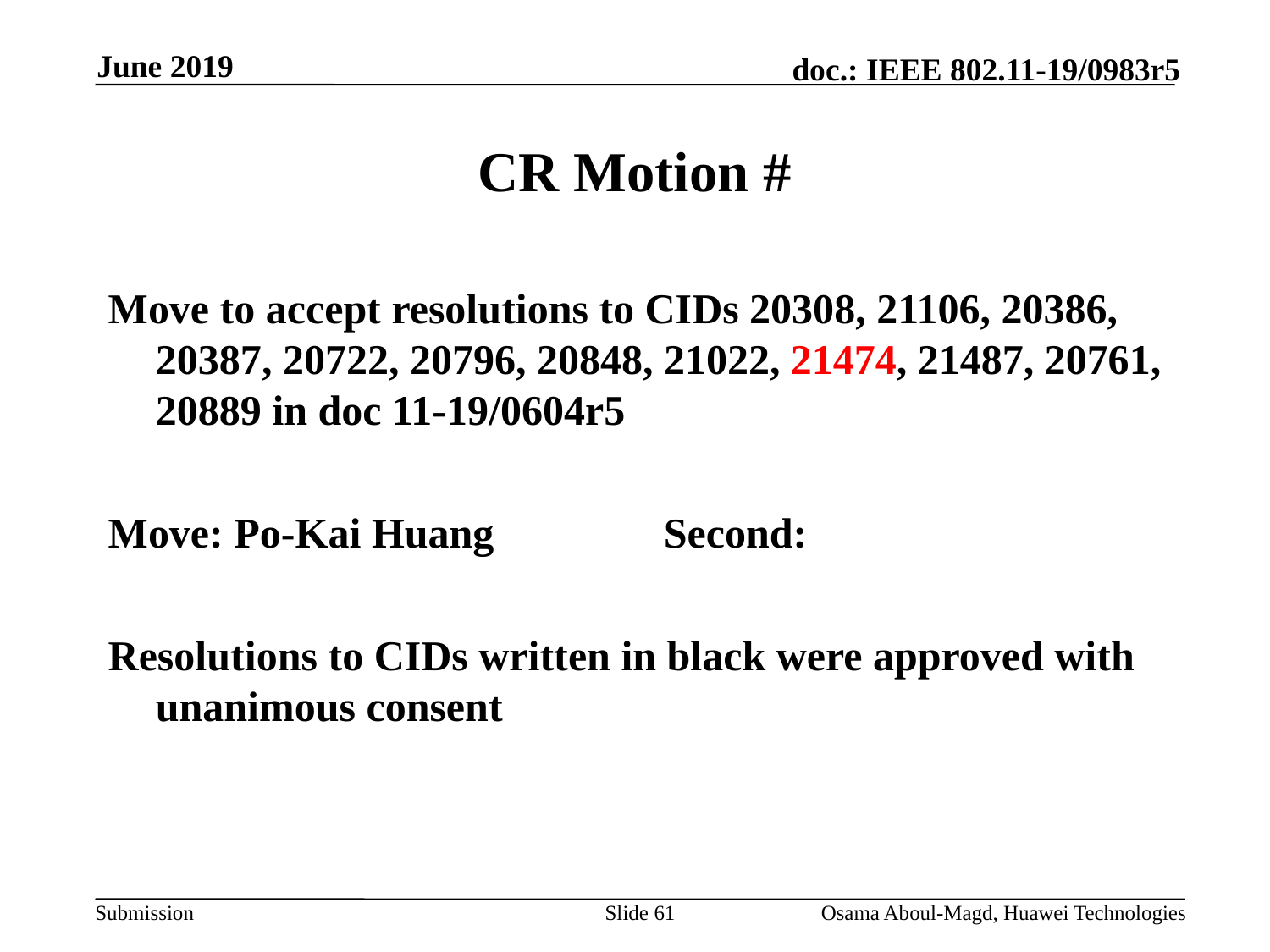

June 2019
# CR Motion #
Move to accept resolutions to CIDs 20308, 21106, 20386, 20387, 20722, 20796, 20848, 21022, 21474, 21487, 20761, 20889 in doc 11-19/0604r5

Move: Po-Kai Huang		Second:

Resolutions to CIDs written in black were approved with unanimous consent

Slide 61
Osama Aboul-Magd, Huawei Technologies